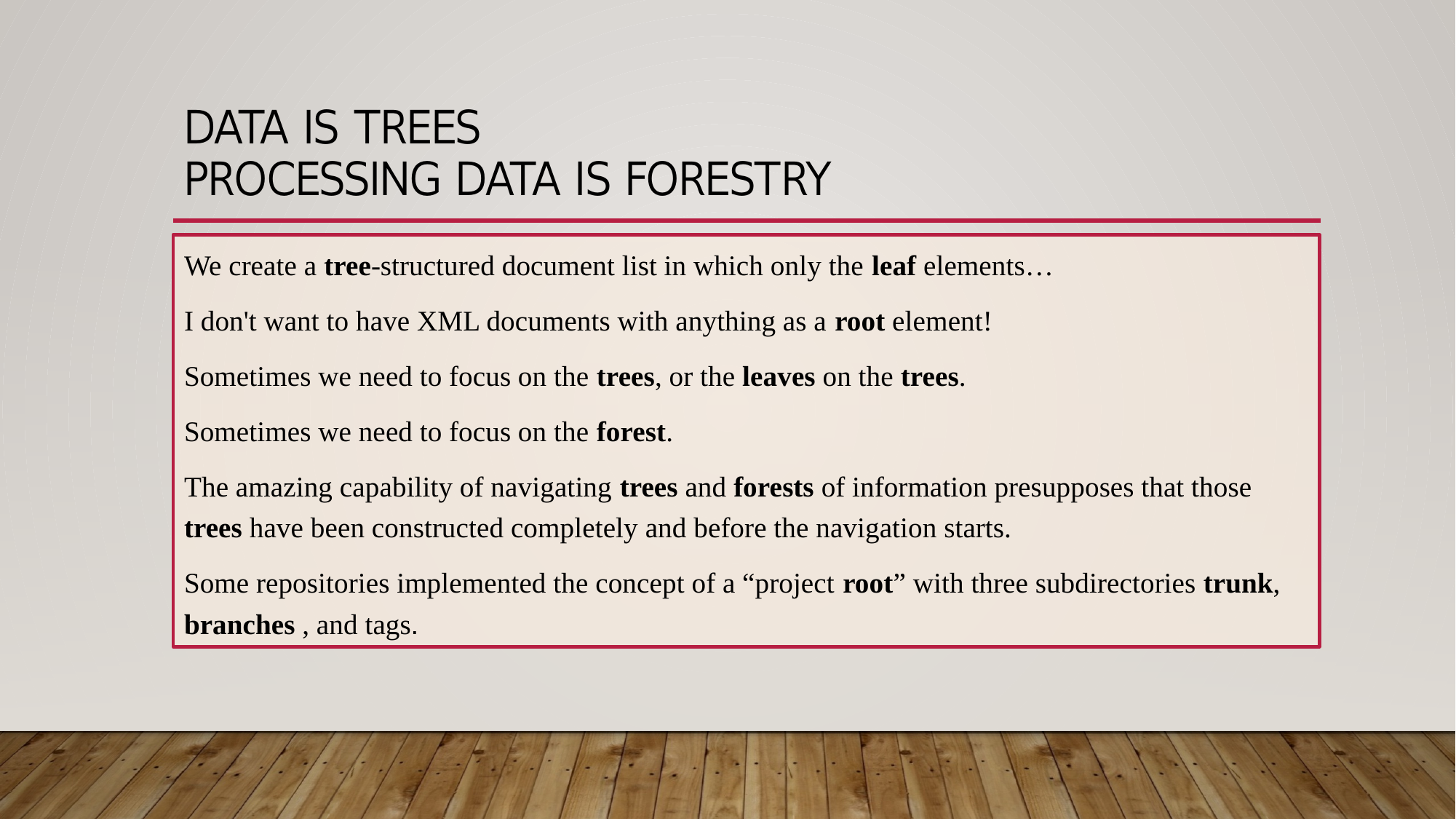

# Data is trees processing data is forestry
We create a tree-structured document list in which only the leaf elements…
I don't want to have XML documents with anything as a root element!
Sometimes we need to focus on the trees, or the leaves on the trees.
Sometimes we need to focus on the forest.
The amazing capability of navigating trees and forests of information presupposes that those trees have been constructed completely and before the navigation starts.
Some repositories implemented the concept of a “project root” with three subdirectories trunk, branches , and tags.